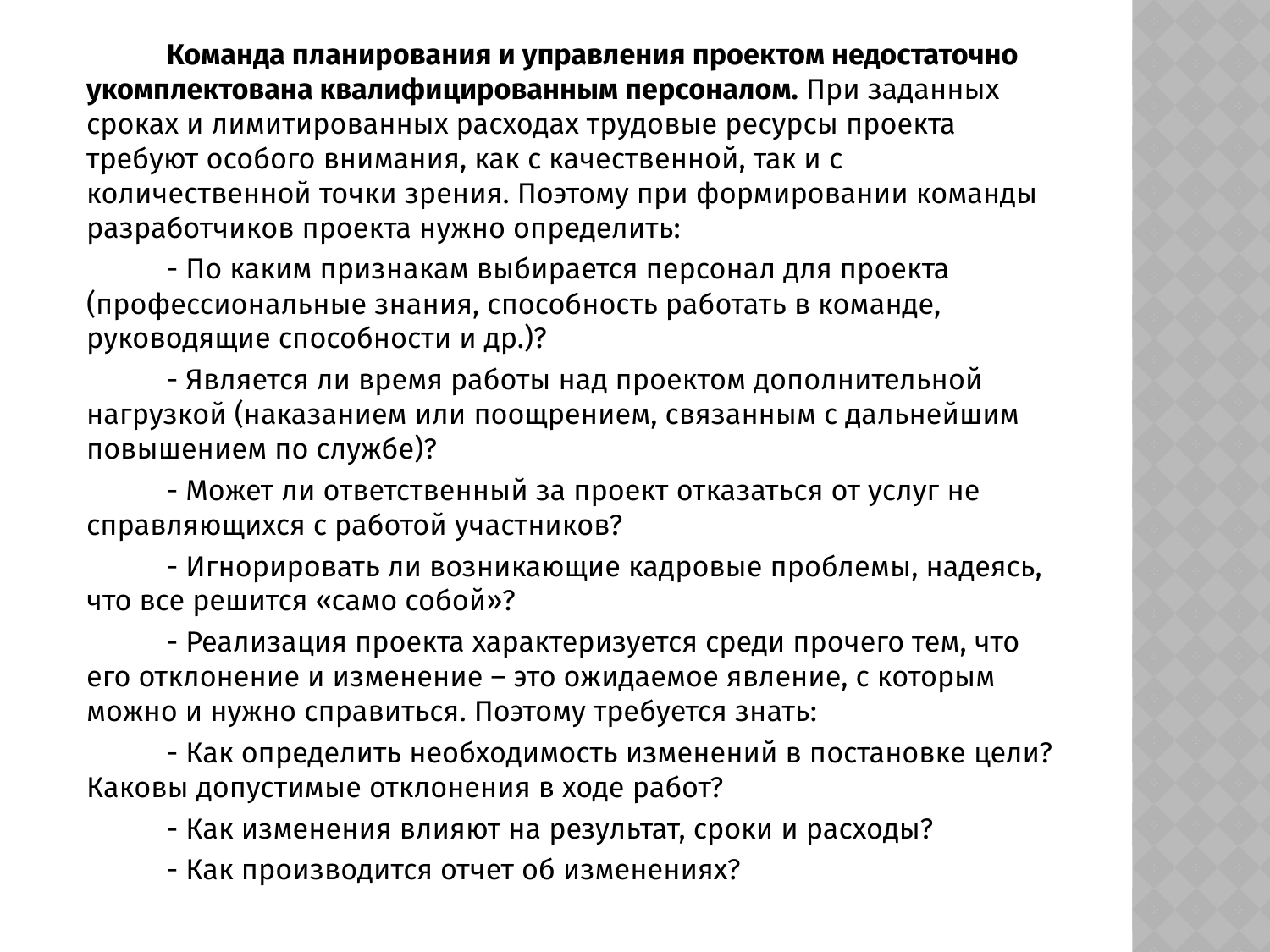

Команда планирования и управления проектом недостаточно укомплектована квалифицированным персоналом. При заданных сроках и лимитированных расходах трудовые ресурсы проекта требуют особого внимания, как с качественной, так и с количественной точки зрения. Поэтому при формировании команды разработчиков проекта нужно определить:
     	- По каким признакам выбирается персонал для проекта (профессиональные знания, способность работать в команде, руководящие способности и др.)?
     	- Является ли время работы над проектом дополнительной нагрузкой (наказанием или поощрением, связанным с дальнейшим повышением по службе)?
     	- Может ли ответственный за проект отказаться от услуг не справляющихся с работой участников?
     	- Игнорировать ли возникающие кадровые проблемы, надеясь, что все решится «само собой»?
     	- Реализация проекта характеризуется среди прочего тем, что его отклонение и изменение – это ожидаемое явление, с которым можно и нужно справиться. Поэтому требуется знать:
     	- Как определить необходимость изменений в постановке цели? Каковы допустимые отклонения в ходе работ?
     	- Как изменения влияют на результат, сроки и расходы?
     	- Как производится отчет об изменениях?

#